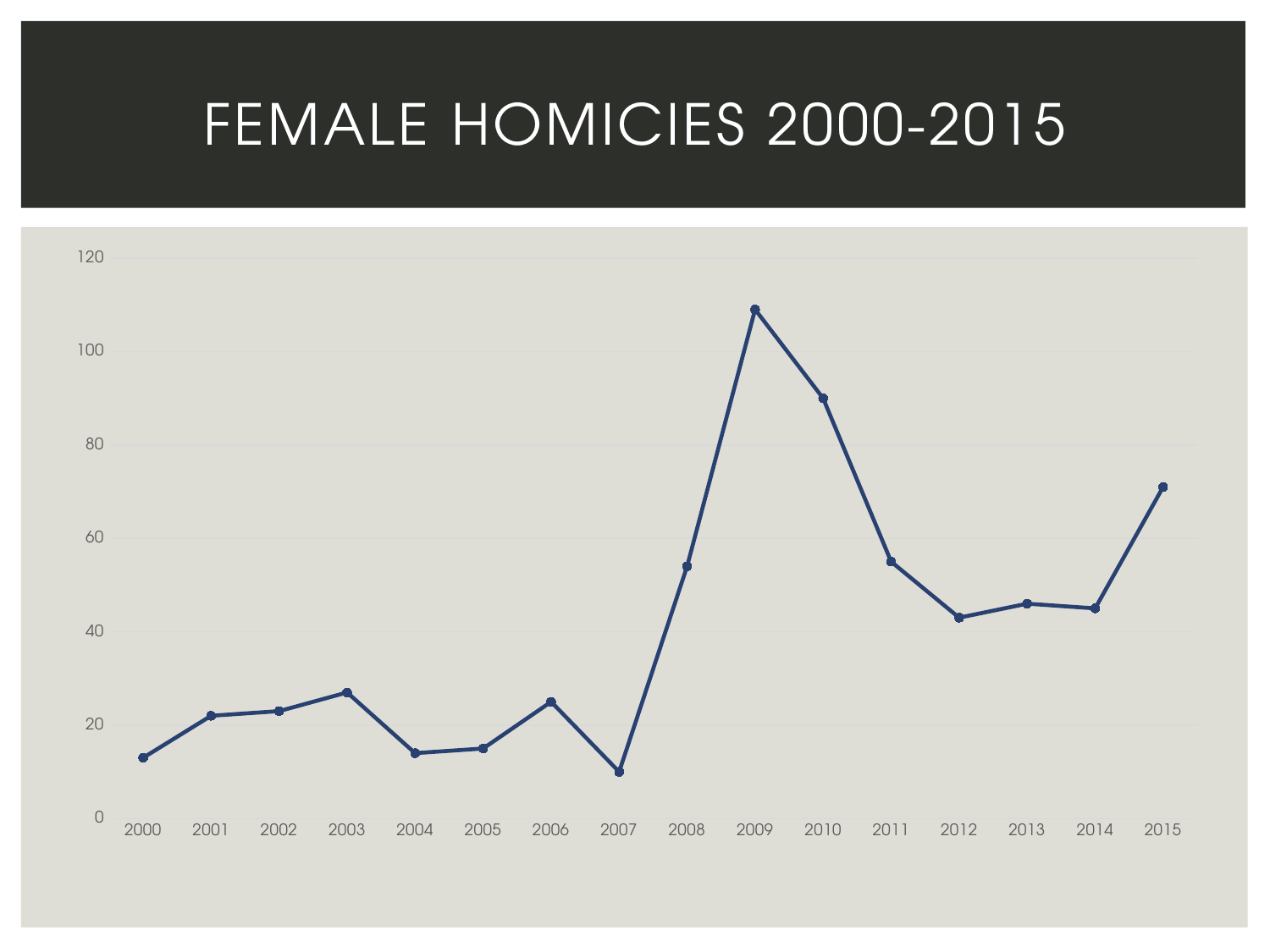

# Female homicies 2000-2015

### Chart

| Category | Mujer |
|---|---|
| 2000.0 | 13.0 |
| 2001.0 | 22.0 |
| 2002.0 | 23.0 |
| 2003.0 | 27.0 |
| 2004.0 | 14.0 |
| 2005.0 | 15.0 |
| 2006.0 | 25.0 |
| 2007.0 | 10.0 |
| 2008.0 | 54.0 |
| 2009.0 | 109.0 |
| 2010.0 | 90.0 |
| 2011.0 | 55.0 |
| 2012.0 | 43.0 |
| 2013.0 | 46.0 |
| 2014.0 | 45.0 |
| 2015.0 | 71.0 |